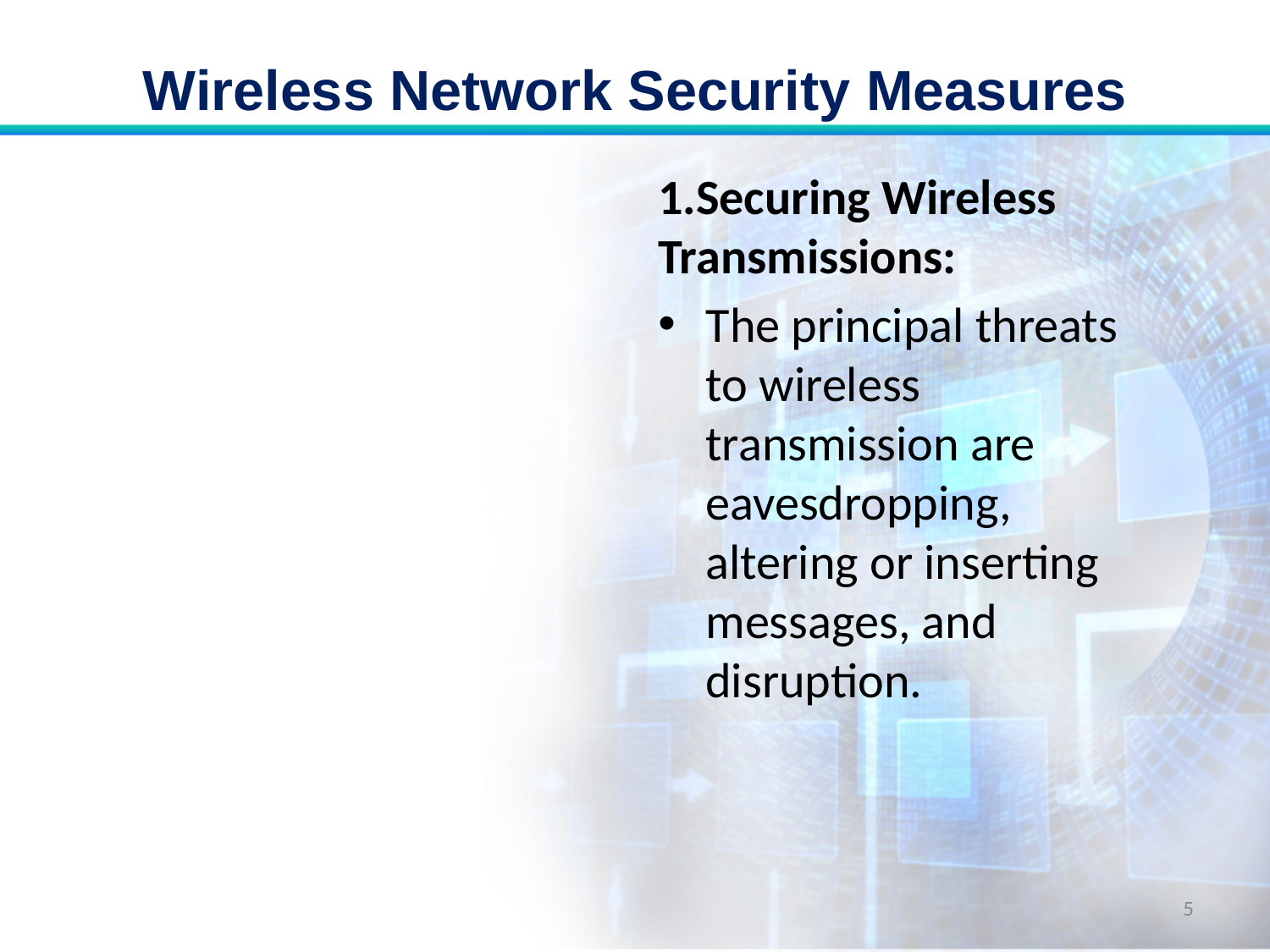

# Wireless Network Security Measures
1.Securing Wireless Transmissions:
The principal threats to wireless transmission are eavesdropping, altering or inserting messages, and disruption.
5